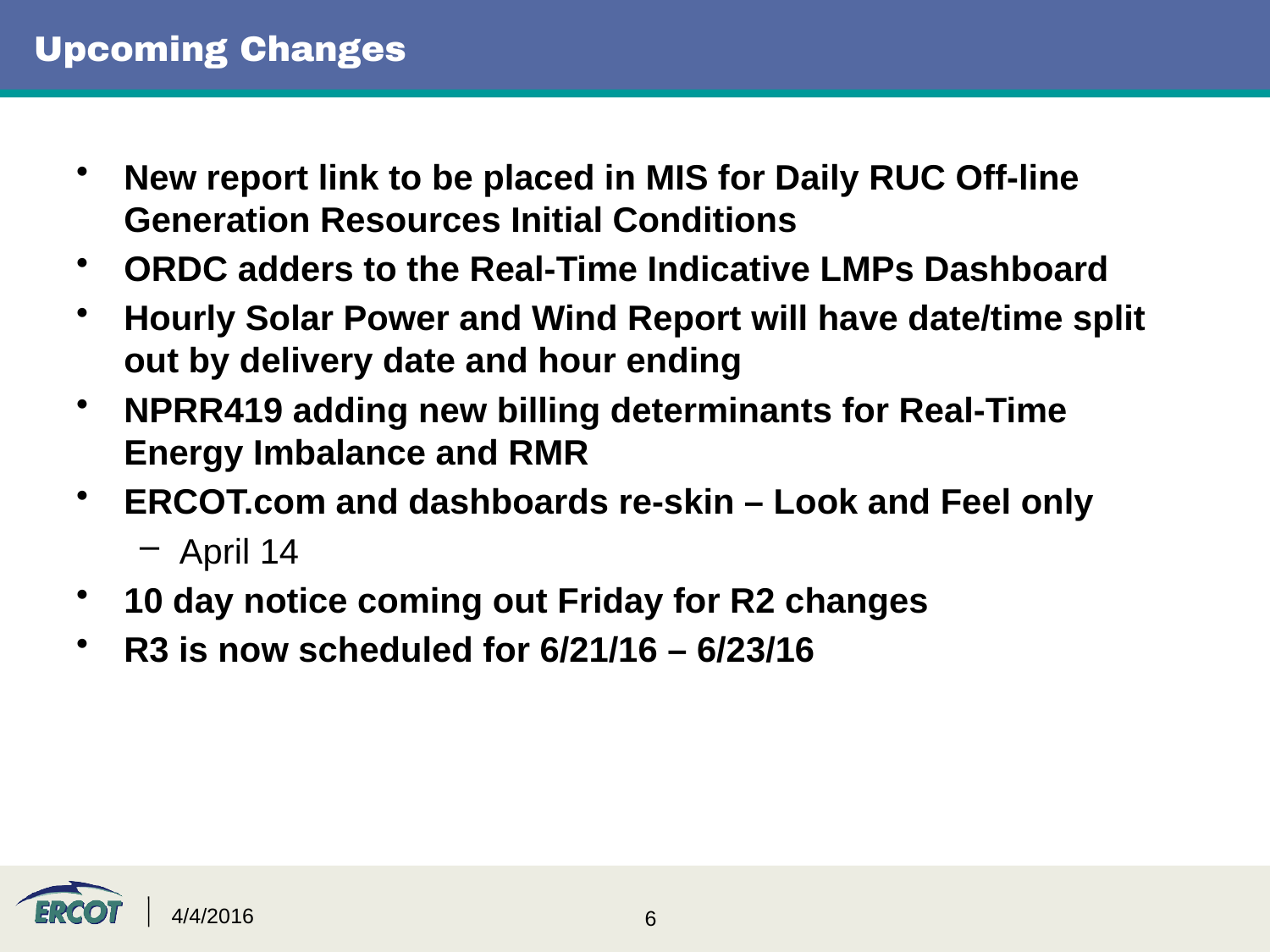

# Upcoming Changes
New report link to be placed in MIS for Daily RUC Off-line Generation Resources Initial Conditions
ORDC adders to the Real-Time Indicative LMPs Dashboard
Hourly Solar Power and Wind Report will have date/time split out by delivery date and hour ending
NPRR419 adding new billing determinants for Real-Time Energy Imbalance and RMR
ERCOT.com and dashboards re-skin – Look and Feel only
April 14
10 day notice coming out Friday for R2 changes
R3 is now scheduled for 6/21/16 – 6/23/16

4/4/2016